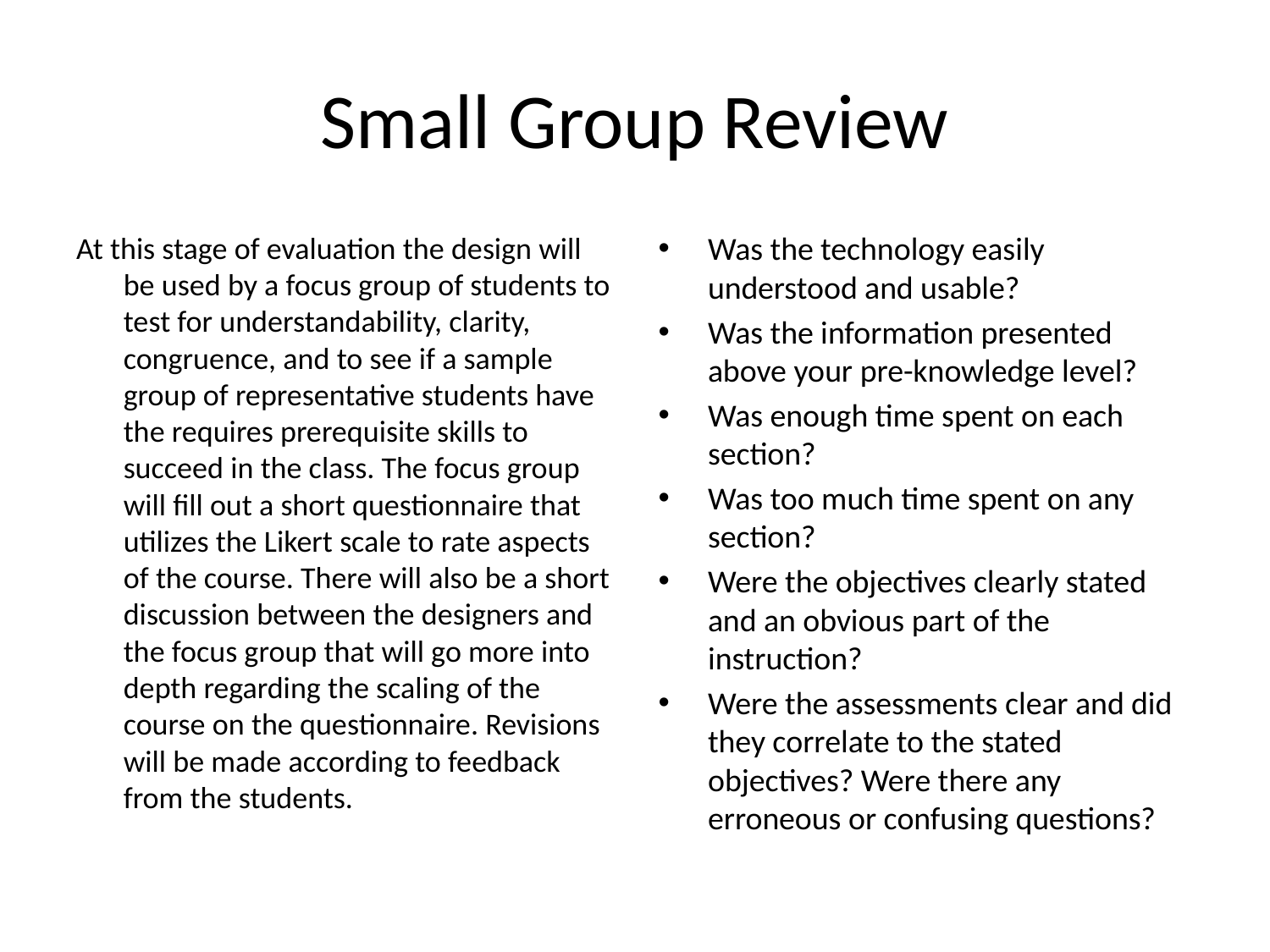

# Small Group Review
At this stage of evaluation the design will be used by a focus group of students to test for understandability, clarity, congruence, and to see if a sample group of representative students have the requires prerequisite skills to succeed in the class. The focus group will fill out a short questionnaire that utilizes the Likert scale to rate aspects of the course. There will also be a short discussion between the designers and the focus group that will go more into depth regarding the scaling of the course on the questionnaire. Revisions will be made according to feedback from the students.
Was the technology easily understood and usable?
Was the information presented above your pre-knowledge level?
Was enough time spent on each section?
Was too much time spent on any section?
Were the objectives clearly stated and an obvious part of the instruction?
Were the assessments clear and did they correlate to the stated objectives? Were there any erroneous or confusing questions?